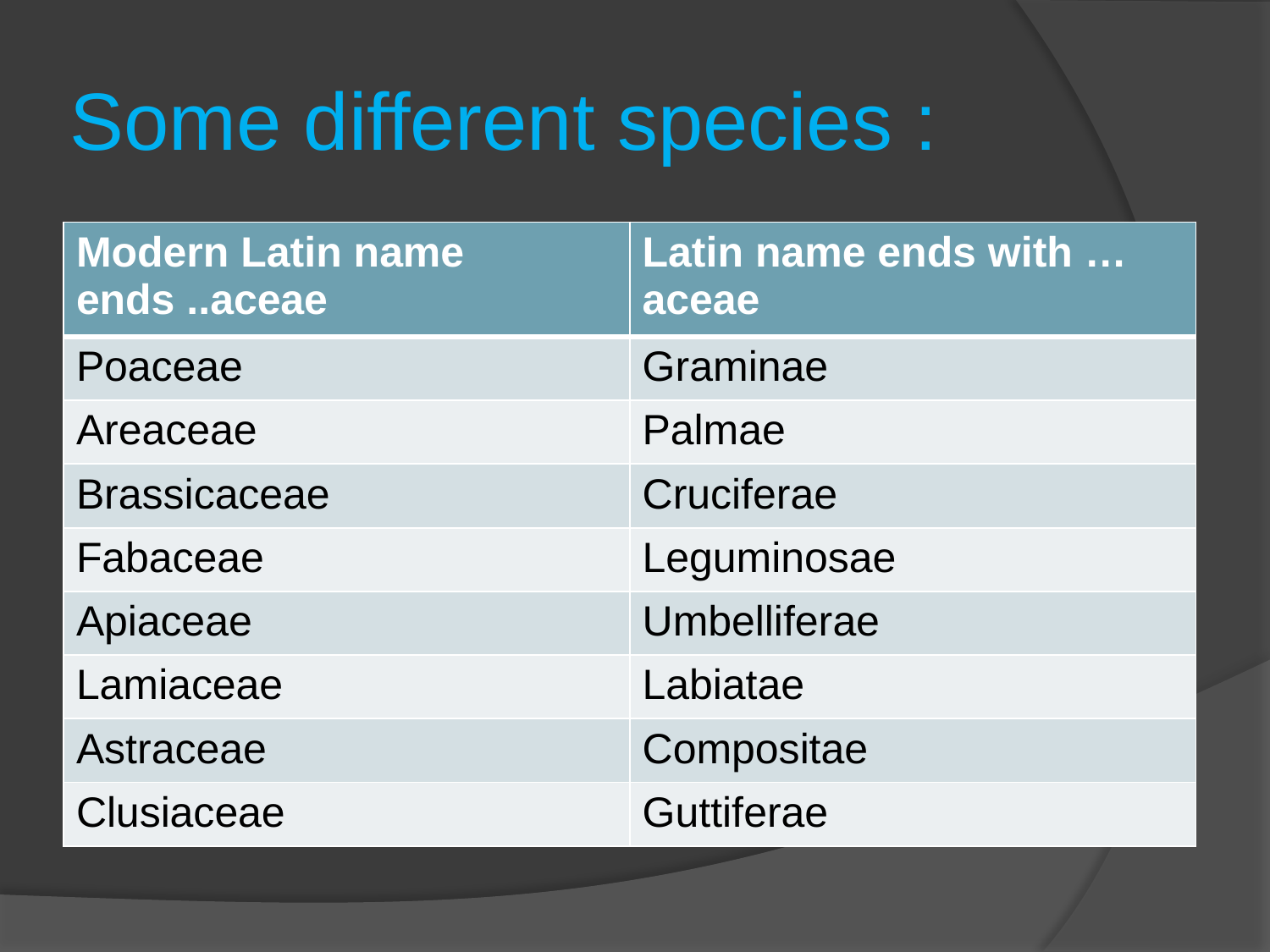

# Some different species :
| Modern Latin name ends ..aceae | Latin name ends with … aceae |
| --- | --- |
| Poaceae | Graminae |
| Areaceae | Palmae |
| Brassicaceae | Cruciferae |
| Fabaceae | Leguminosae |
| Apiaceae | Umbelliferae |
| Lamiaceae | Labiatae |
| Astraceae | Compositae |
| Clusiaceae | Guttiferae |